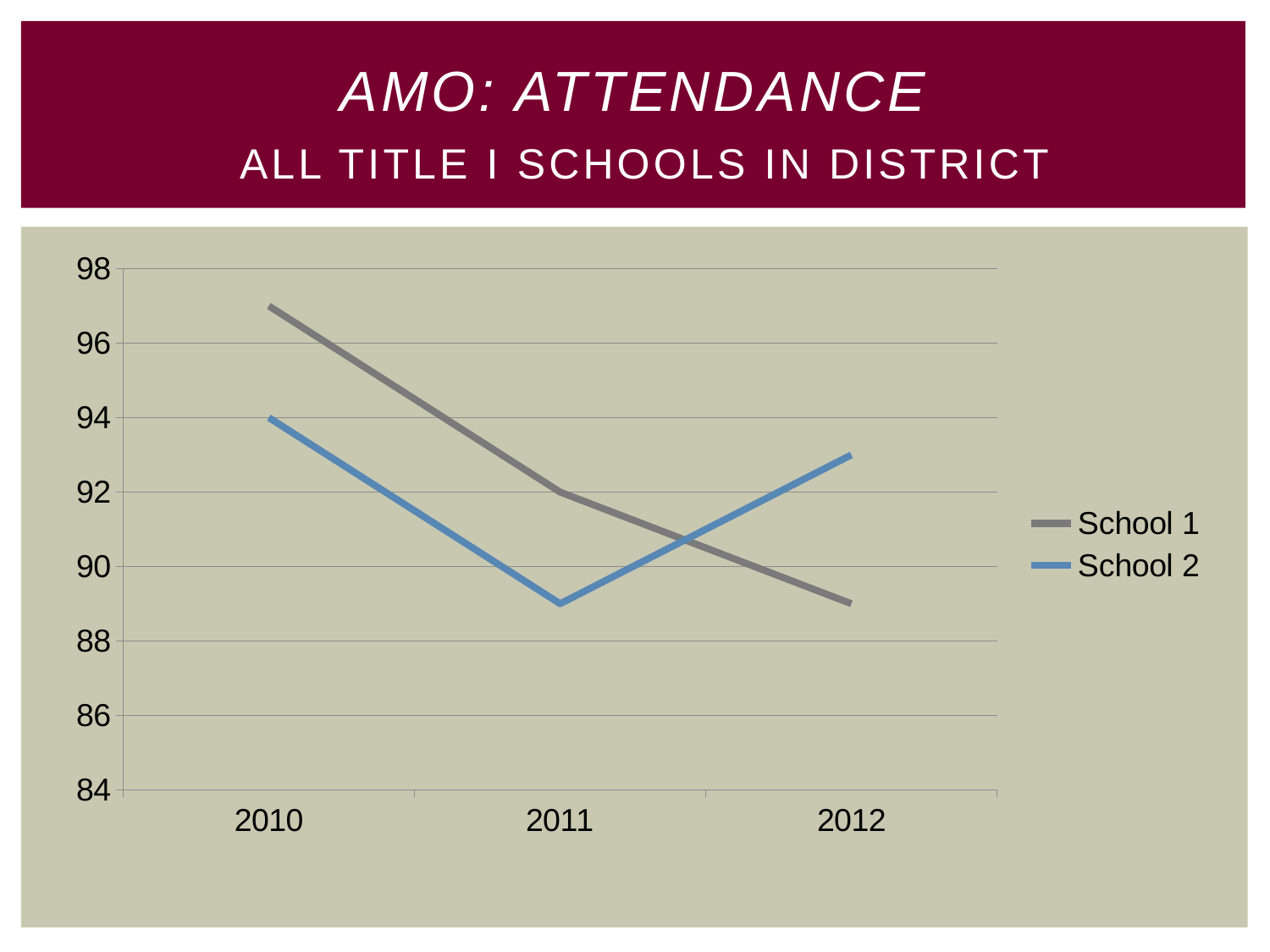

# AMO: Attendance All title I schools in district

### Chart

| Category | School 1 | School 2 |
|---|---|---|
| 2010.0 | 97.0 | 94.0 |
| 2011.0 | 92.0 | 89.0 |
| 2012.0 | 89.0 | 93.0 |